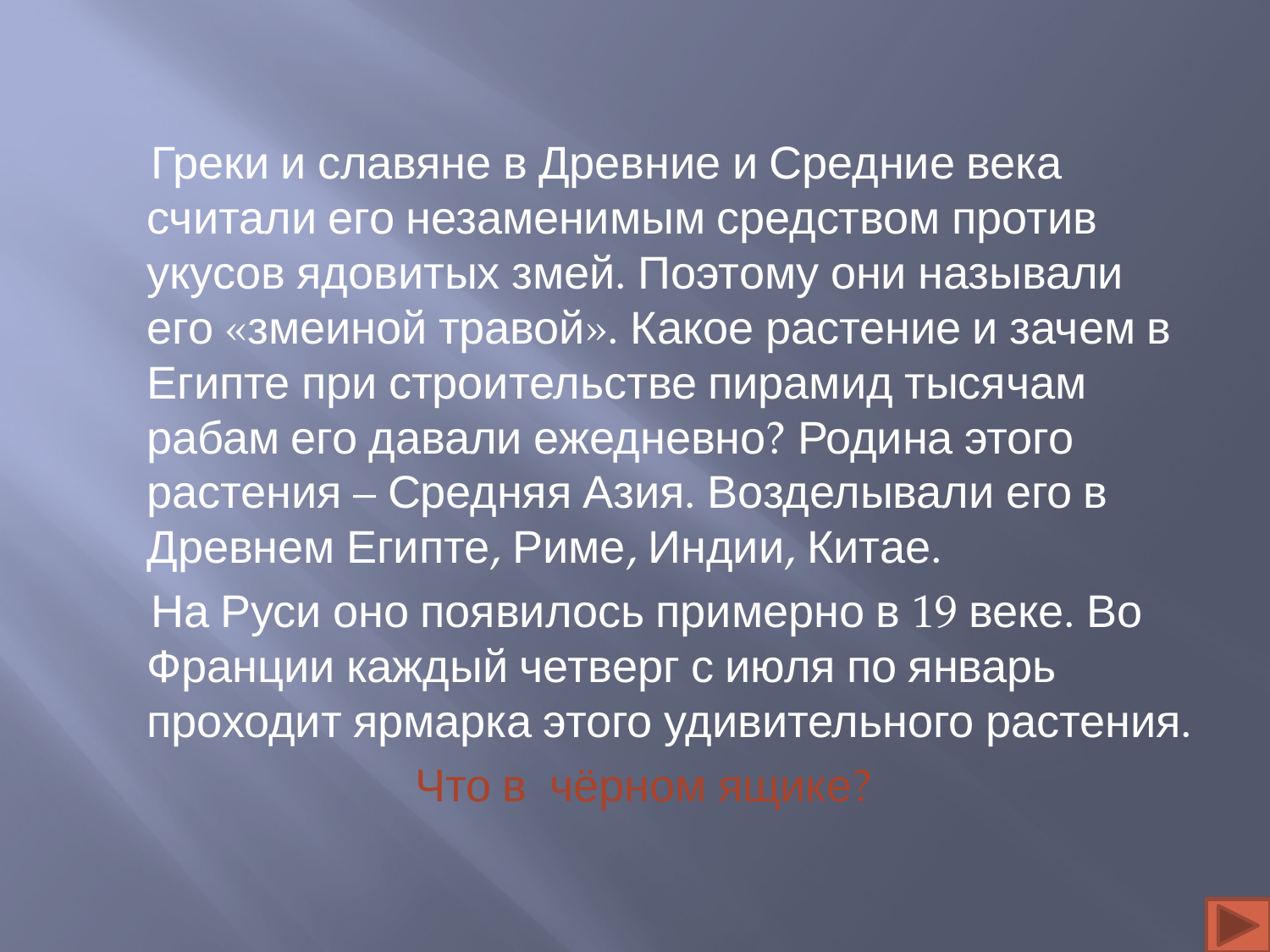

#
     Греки и славяне в Древние и Средние века считали его незаменимым средством против укусов ядовитых змей. Поэтому они называли его «змеиной травой». Какое растение и зачем в Египте при строительстве пирамид тысячам рабам его давали ежедневно? Родина этого растения – Средняя Азия. Возделывали его в Древнем Египте, Риме, Индии, Китае.
     На Руси оно появилось примерно в 19 веке. Во Франции каждый четверг с июля по январь проходит ярмарка этого удивительного растения.
Что в  чёрном ящике?